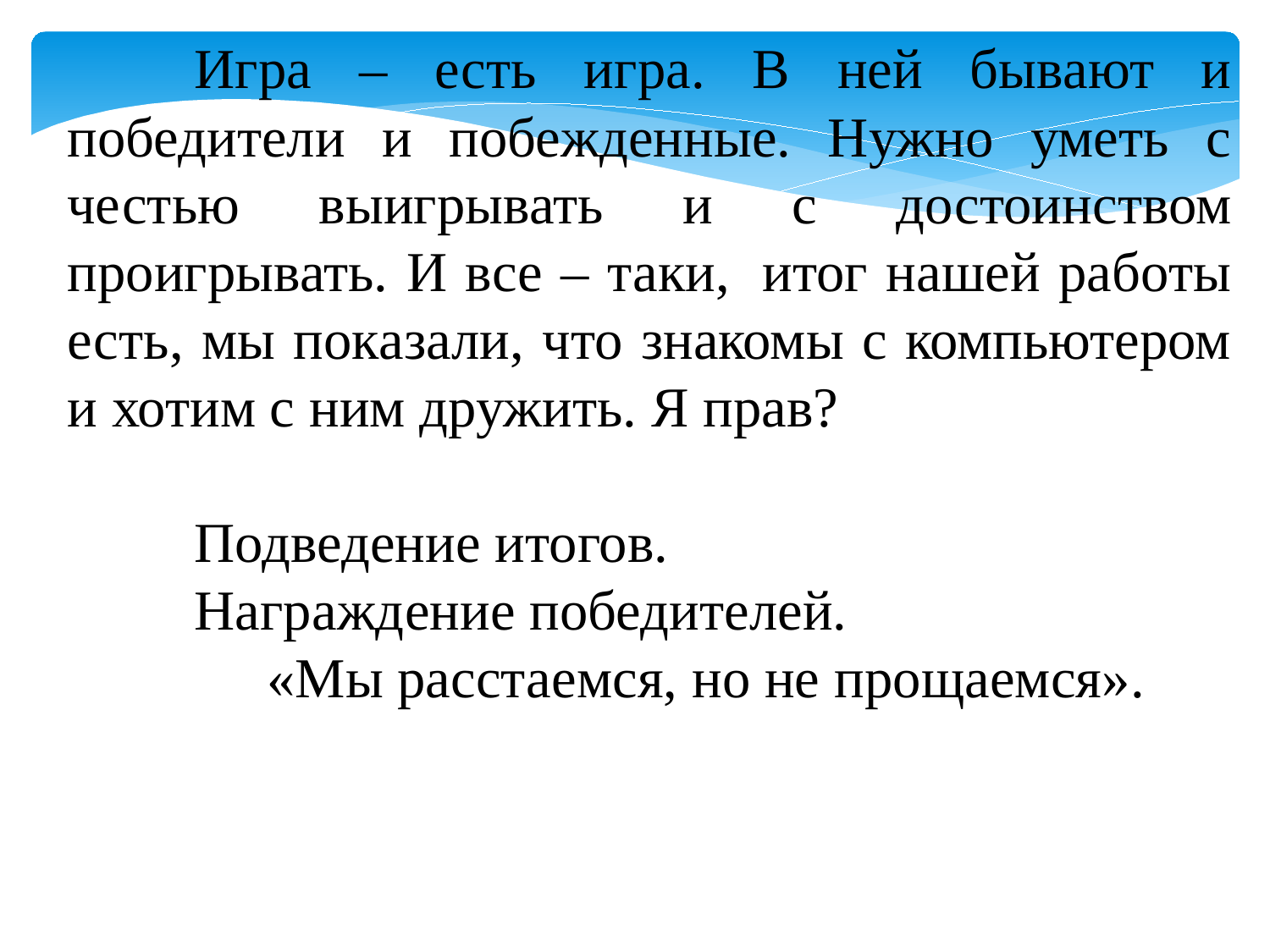

Игра – есть игра. В ней бывают и победители и побежденные. Нужно уметь с честью выигрывать и с достоинством проигрывать. И все – таки,  итог нашей работы есть, мы показали, что знакомы с компьютером и хотим с ним дружить. Я прав?

	Подведение итогов.
	Награждение победителей.
	«Мы расстаемся, но не прощаемся».